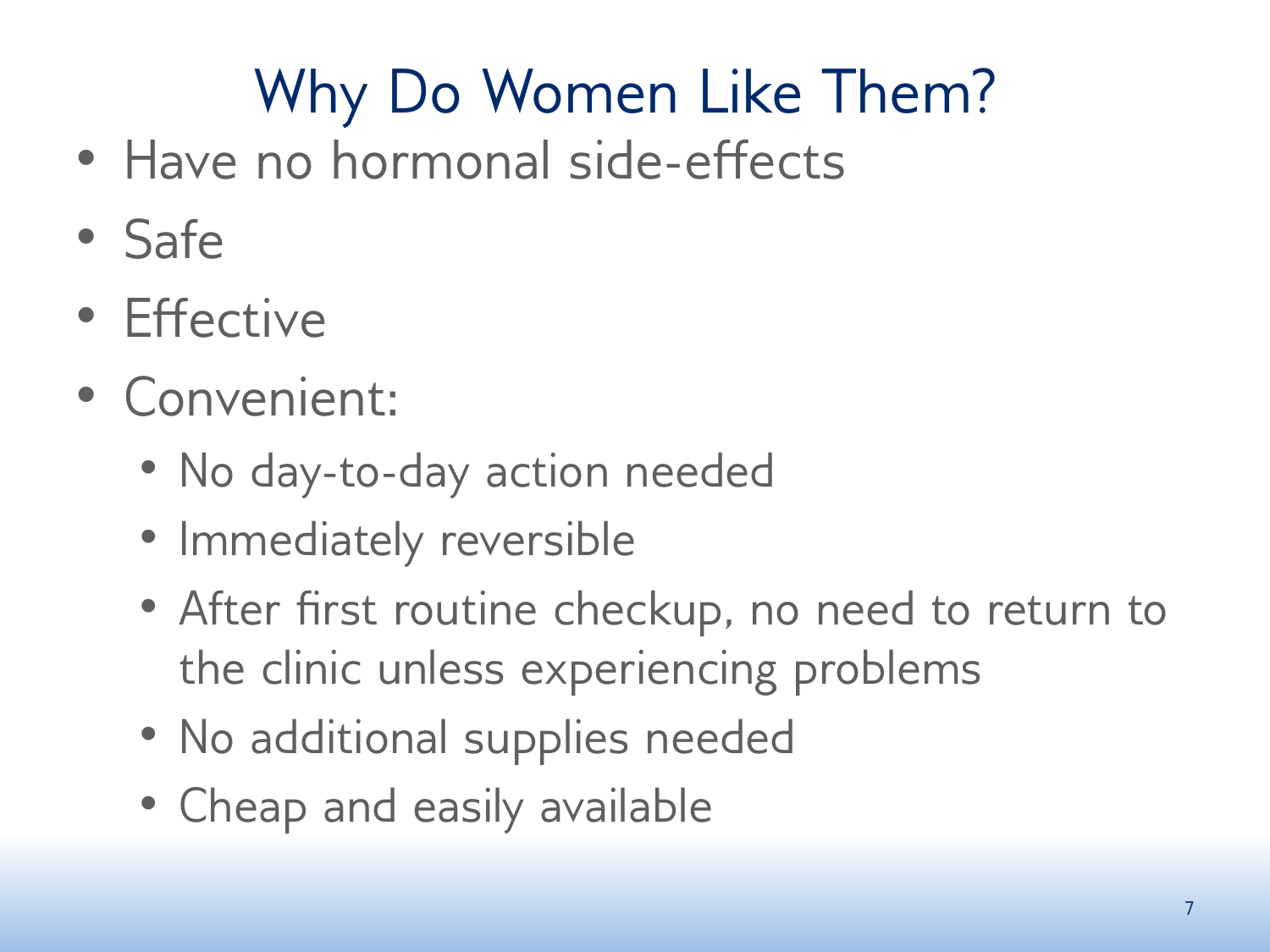

# Why Do Women Like Them?
Have no hormonal side-effects
Safe
Effective
Convenient:
No day-to-day action needed
Immediately reversible
After first routine checkup, no need to return to the clinic unless experiencing problems
No additional supplies needed
Cheap and easily available
7